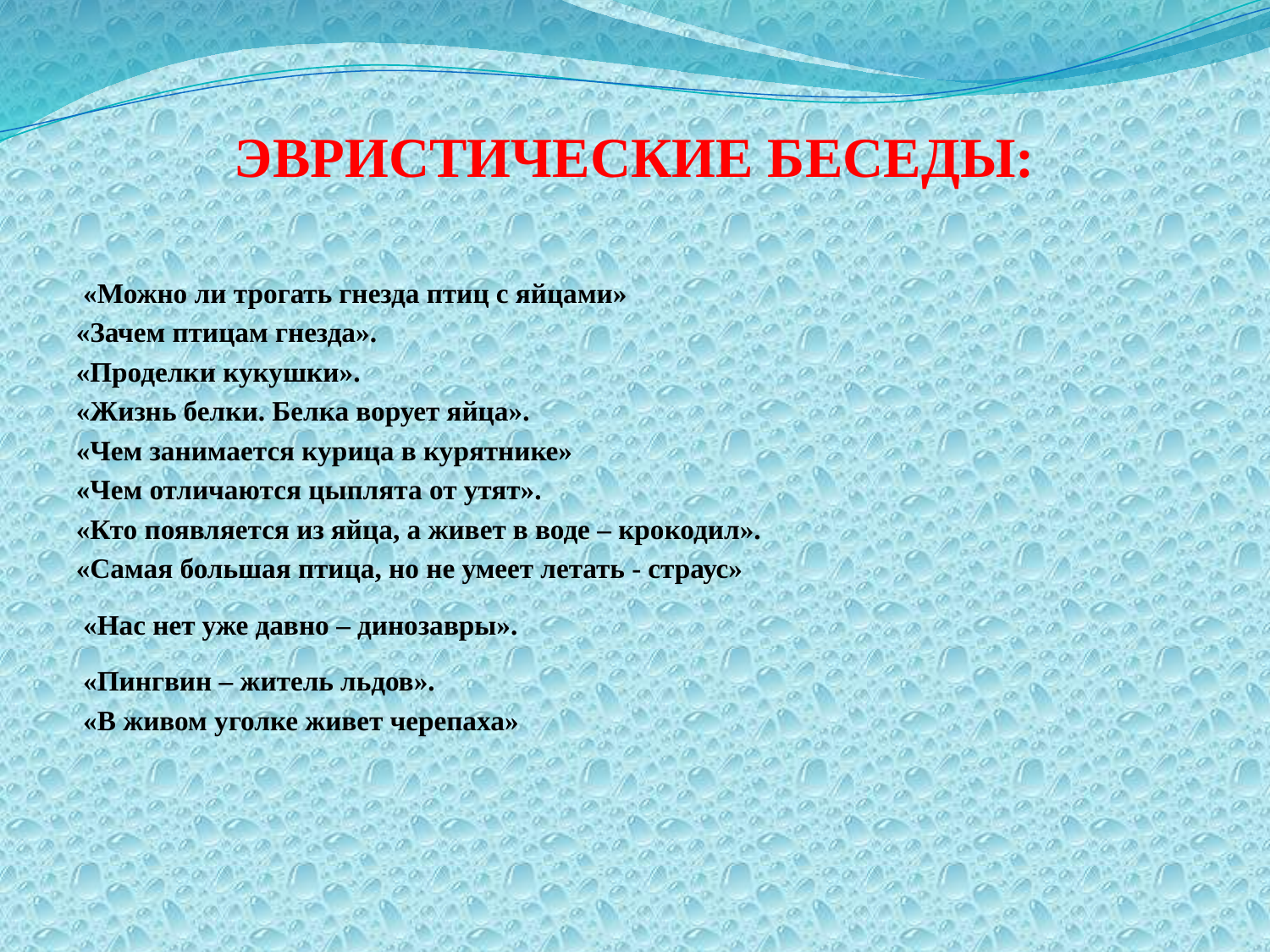

# ЭВРИСТИЧЕСКИЕ БЕСЕДЫ:
 «Можно ли трогать гнезда птиц с яйцами»
«Зачем птицам гнезда».
«Проделки кукушки».
«Жизнь белки. Белка ворует яйца».
«Чем занимается курица в курятнике»
«Чем отличаются цыплята от утят».
«Кто появляется из яйца, а живет в воде – крокодил».
«Самая большая птица, но не умеет летать - страус»
 «Нас нет уже давно – динозавры».
 «Пингвин – житель льдов».
 «В живом уголке живет черепаха»